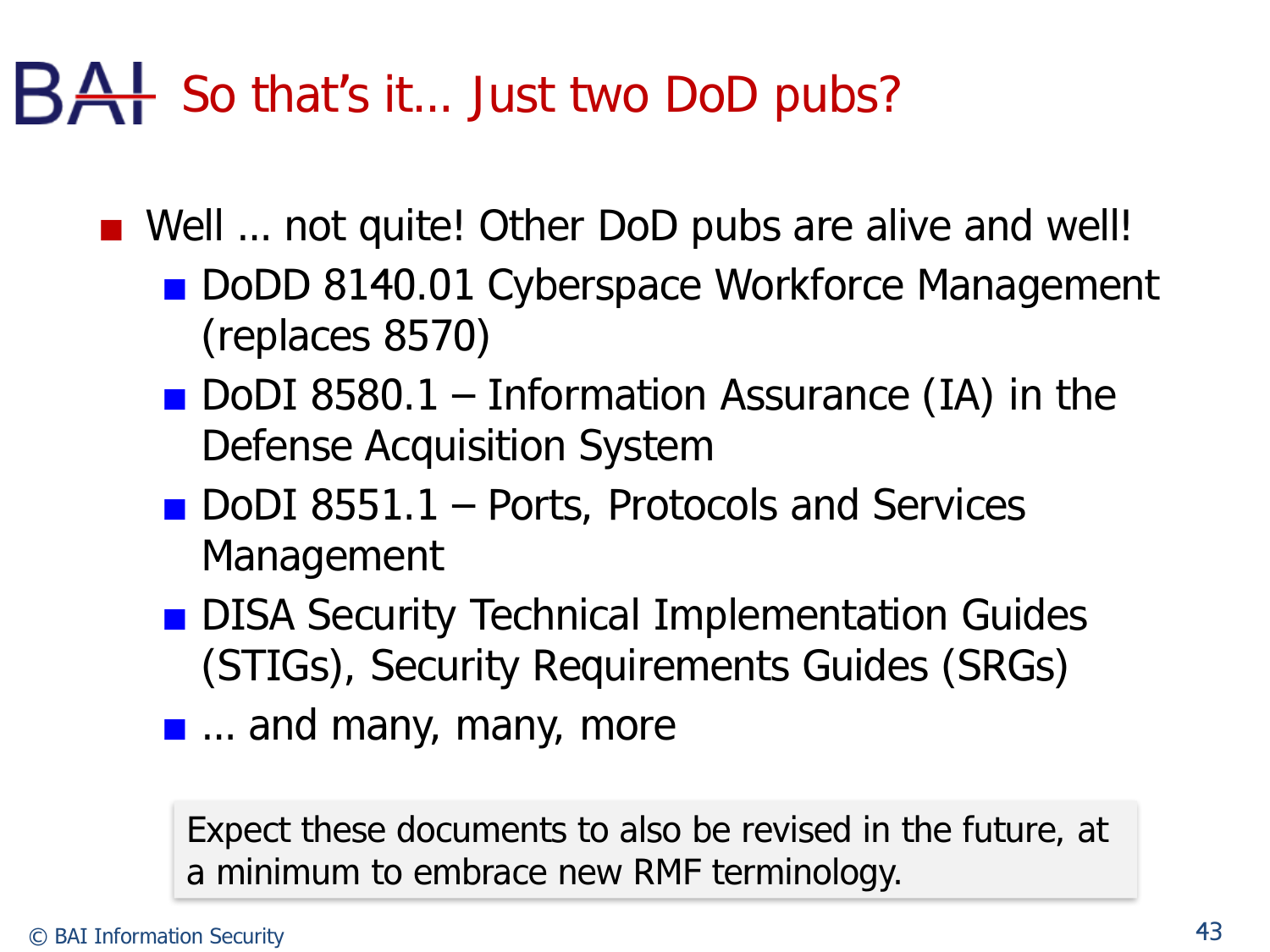

# So that’s it… Just two DoD pubs?
Well … not quite! Other DoD pubs are alive and well!
DoDD 8140.01 Cyberspace Workforce Management (replaces 8570)
DoDI 8580.1 – Information Assurance (IA) in the Defense Acquisition System
DoDI 8551.1 – Ports, Protocols and Services Management
DISA Security Technical Implementation Guides (STIGs), Security Requirements Guides (SRGs)
… and many, many, more
Expect these documents to also be revised in the future, at a minimum to embrace new RMF terminology.